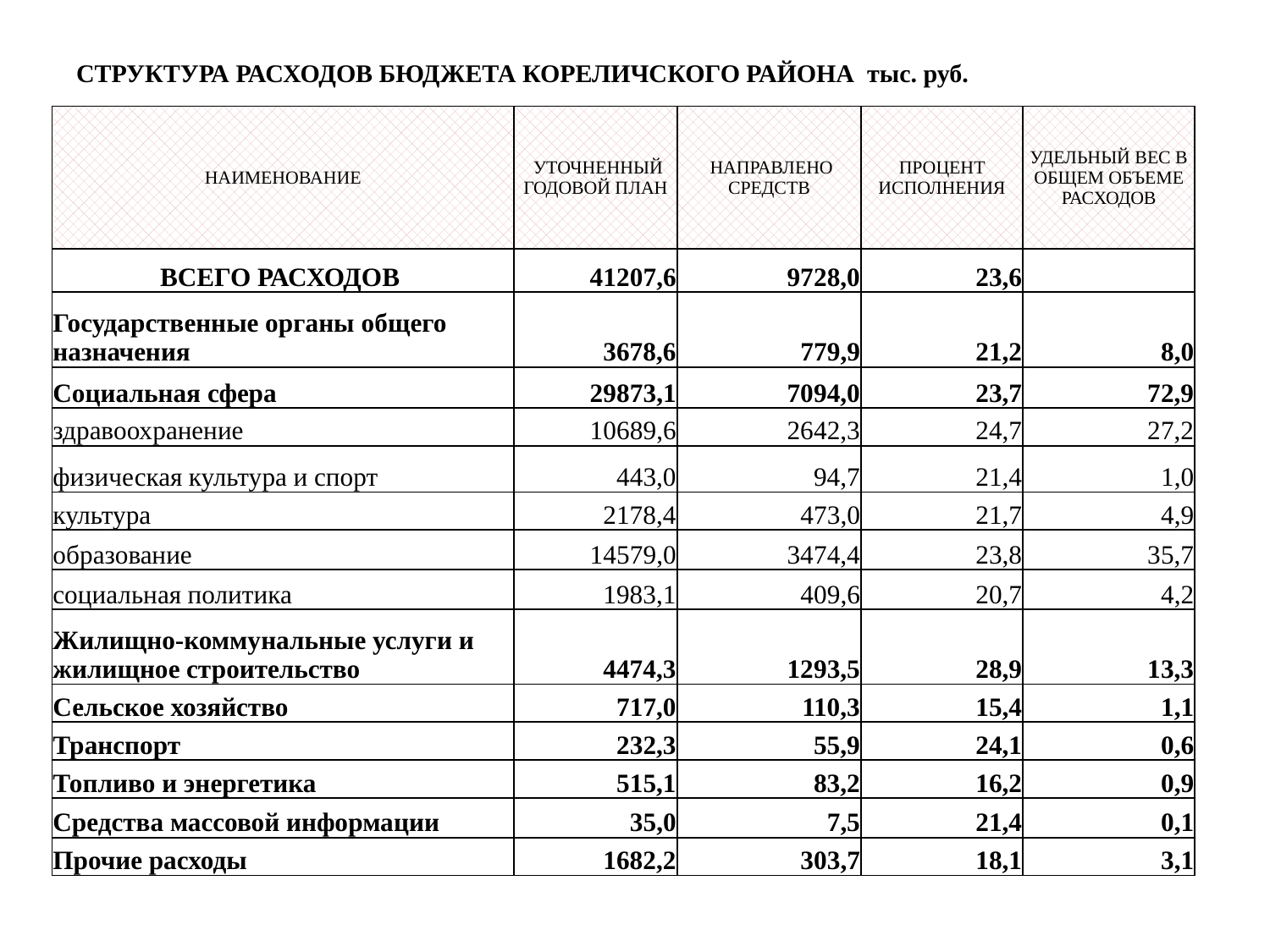

# СТРУКТУРА РАСХОДОВ БЮДЖЕТА КОРЕЛИЧСКОГО РАЙОНА  тыс. руб.
| НАИМЕНОВАНИЕ | УТОЧНЕННЫЙ ГОДОВОЙ ПЛАН | НАПРАВЛЕНО СРЕДСТВ | ПРОЦЕНТ ИСПОЛНЕНИЯ | УДЕЛЬНЫЙ ВЕС В ОБЩЕМ ОБЪЕМЕ РАСХОДОВ |
| --- | --- | --- | --- | --- |
| ВСЕГО РАСХОДОВ | 41207,6 | 9728,0 | 23,6 |  |
| Государственные органы общего назначения | 3678,6 | 779,9 | 21,2 | 8,0 |
| Социальная сфера | 29873,1 | 7094,0 | 23,7 | 72,9 |
| здравоохранение | 10689,6 | 2642,3 | 24,7 | 27,2 |
| физическая культура и спорт | 443,0 | 94,7 | 21,4 | 1,0 |
| культура | 2178,4 | 473,0 | 21,7 | 4,9 |
| образование | 14579,0 | 3474,4 | 23,8 | 35,7 |
| социальная политика | 1983,1 | 409,6 | 20,7 | 4,2 |
| Жилищно-коммунальные услуги и жилищное строительство | 4474,3 | 1293,5 | 28,9 | 13,3 |
| Сельское хозяйство | 717,0 | 110,3 | 15,4 | 1,1 |
| Транспорт | 232,3 | 55,9 | 24,1 | 0,6 |
| Топливо и энергетика | 515,1 | 83,2 | 16,2 | 0,9 |
| Средства массовой информации | 35,0 | 7,5 | 21,4 | 0,1 |
| Прочие расходы | 1682,2 | 303,7 | 18,1 | 3,1 |